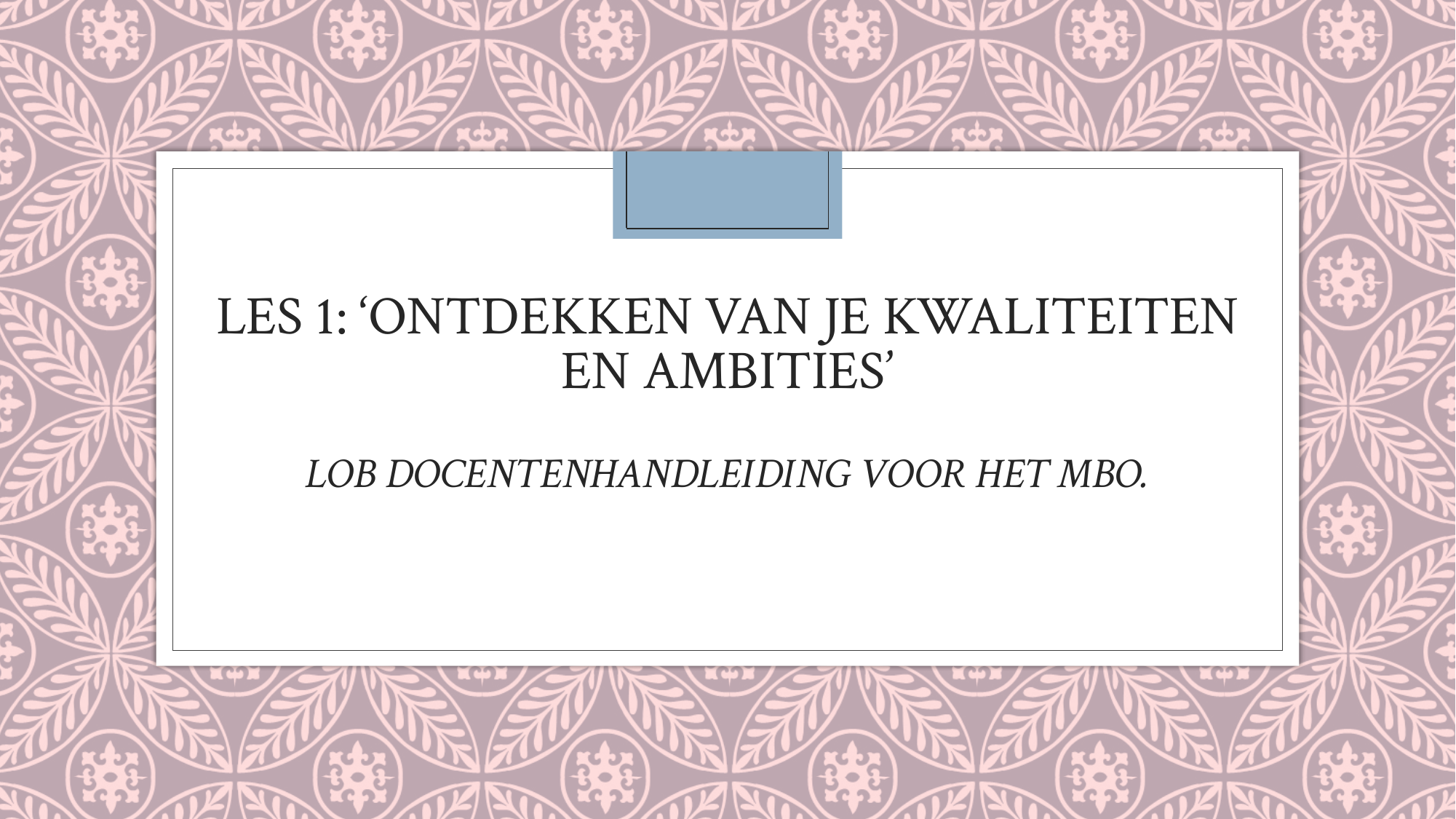

# LES 1: ‘ONTDEKKEN VAN JE KWALITEITEN EN AMBITIES’ LOB DOCENTENHANDLEIDING VOOR HET MBO.